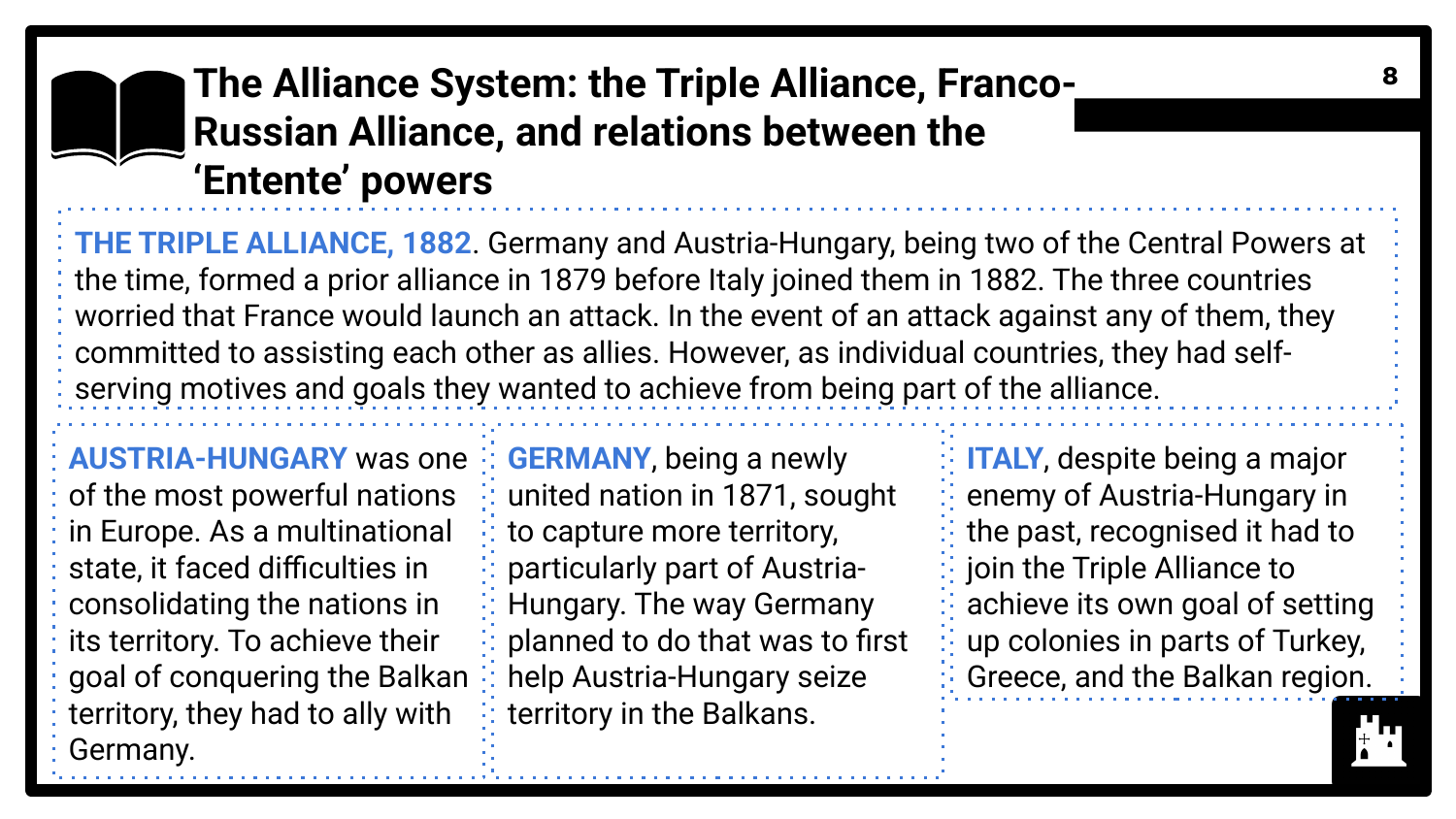

The Alliance System: the Triple Alliance, Franco-Russian Alliance, and relations between the ‘Entente’ powers
8

THE TRIPLE ALLIANCE, 1882. Germany and Austria-Hungary, being two of the Central Powers at the time, formed a prior alliance in 1879 before Italy joined them in 1882. The three countries worried that France would launch an attack. In the event of an attack against any of them, they committed to assisting each other as allies. However, as individual countries, they had self-serving motives and goals they wanted to achieve from being part of the alliance.
AUSTRIA-HUNGARY was one of the most powerful nations in Europe. As a multinational state, it faced difficulties in consolidating the nations in its territory. To achieve their goal of conquering the Balkan territory, they had to ally with Germany.
GERMANY, being a newly united nation in 1871, sought to capture more territory, particularly part of Austria-Hungary. The way Germany planned to do that was to first help Austria-Hungary seize territory in the Balkans.
ITALY, despite being a major enemy of Austria-Hungary in the past, recognised it had to join the Triple Alliance to achieve its own goal of setting up colonies in parts of Turkey, Greece, and the Balkan region.